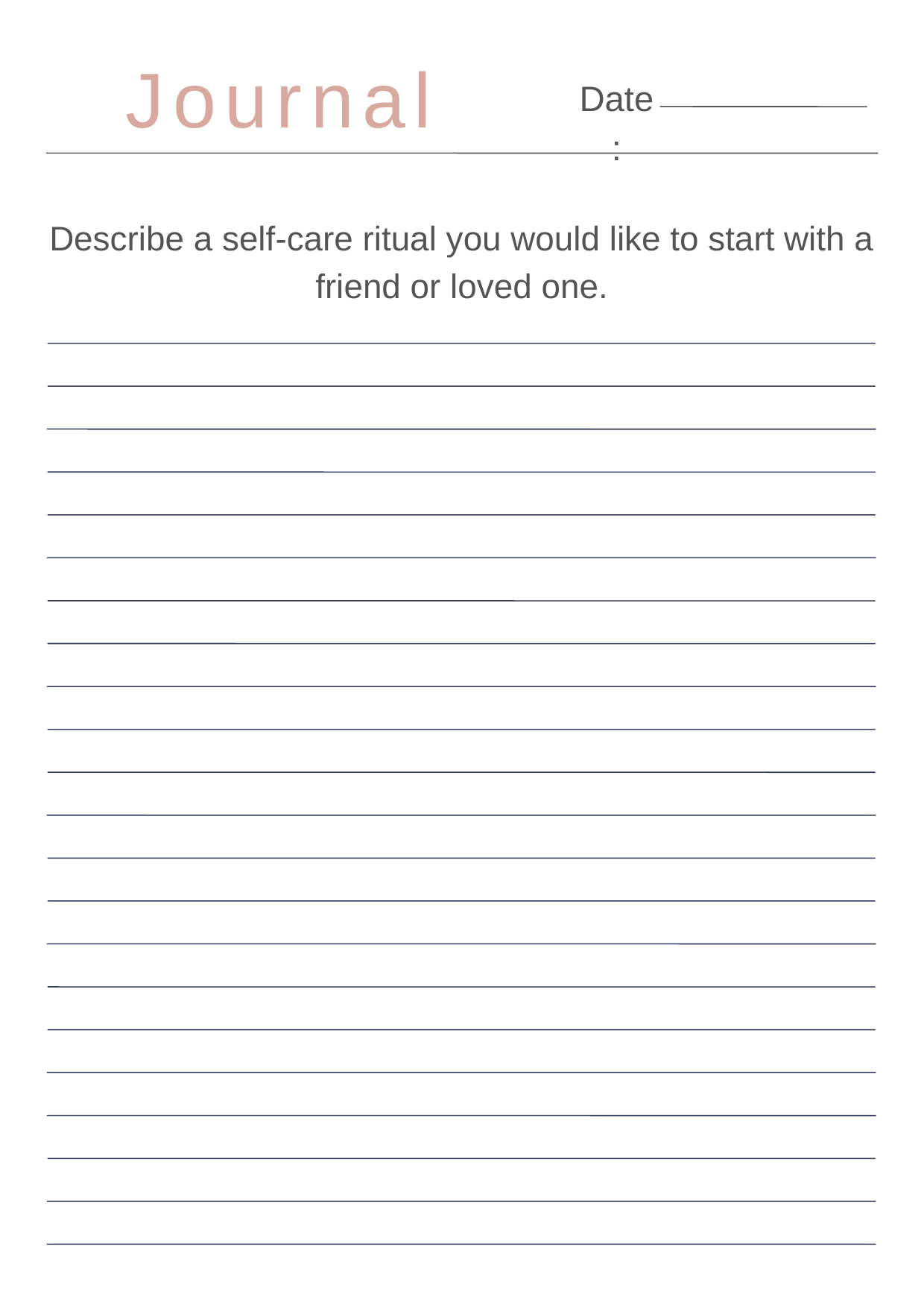

Journal
Date:

Describe a self-care ritual you would like to start with a friend or loved one.